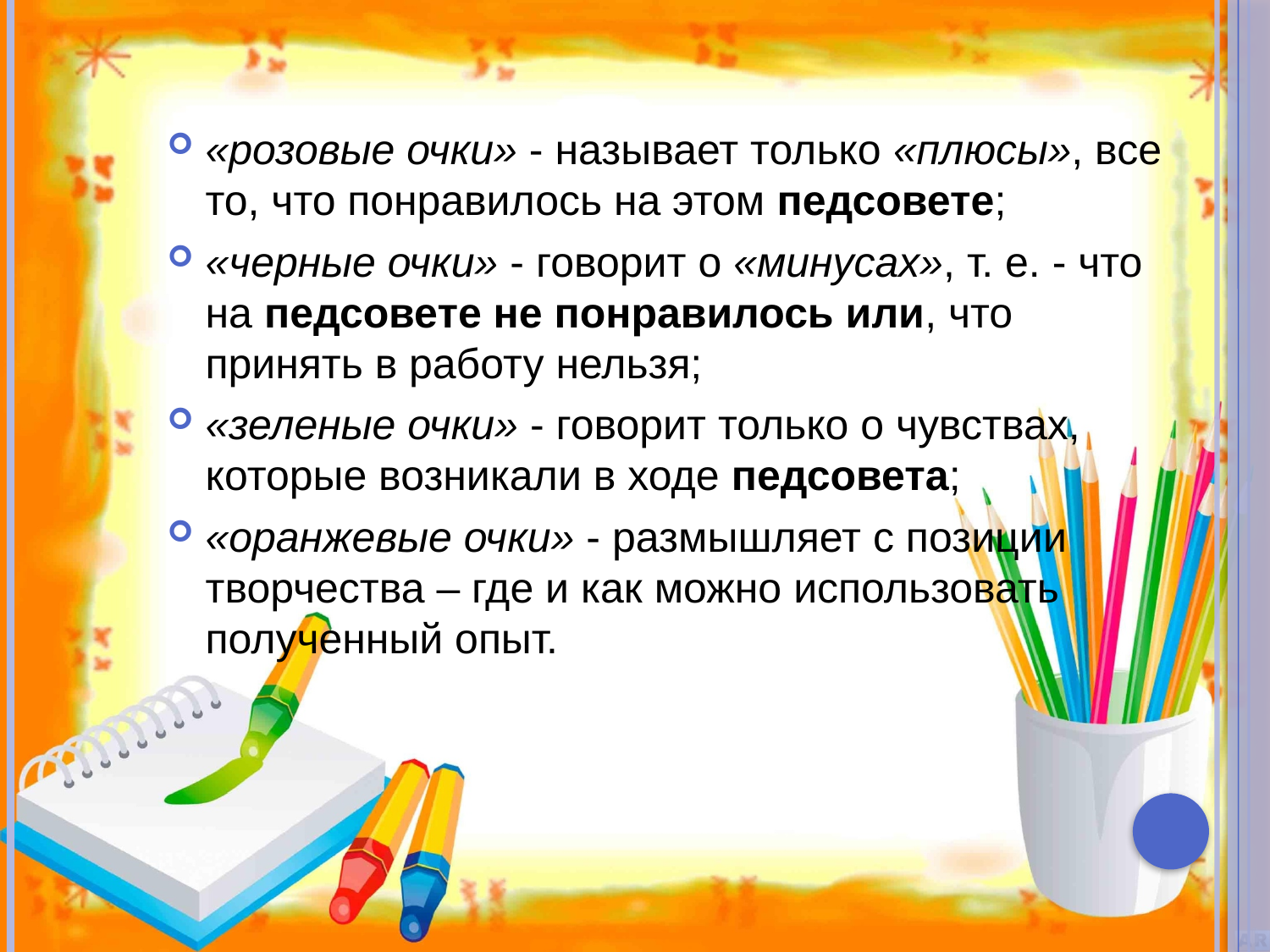

«розовые очки» - называет только «плюсы», все то, что понравилось на этом педсовете;
«черные очки» - говорит о «минусах», т. е. - что на педсовете не понравилось или, что принять в работу нельзя;
«зеленые очки» - говорит только о чувствах, которые возникали в ходе педсовета;
«оранжевые очки» - размышляет с позиции творчества – где и как можно использовать полученный опыт.